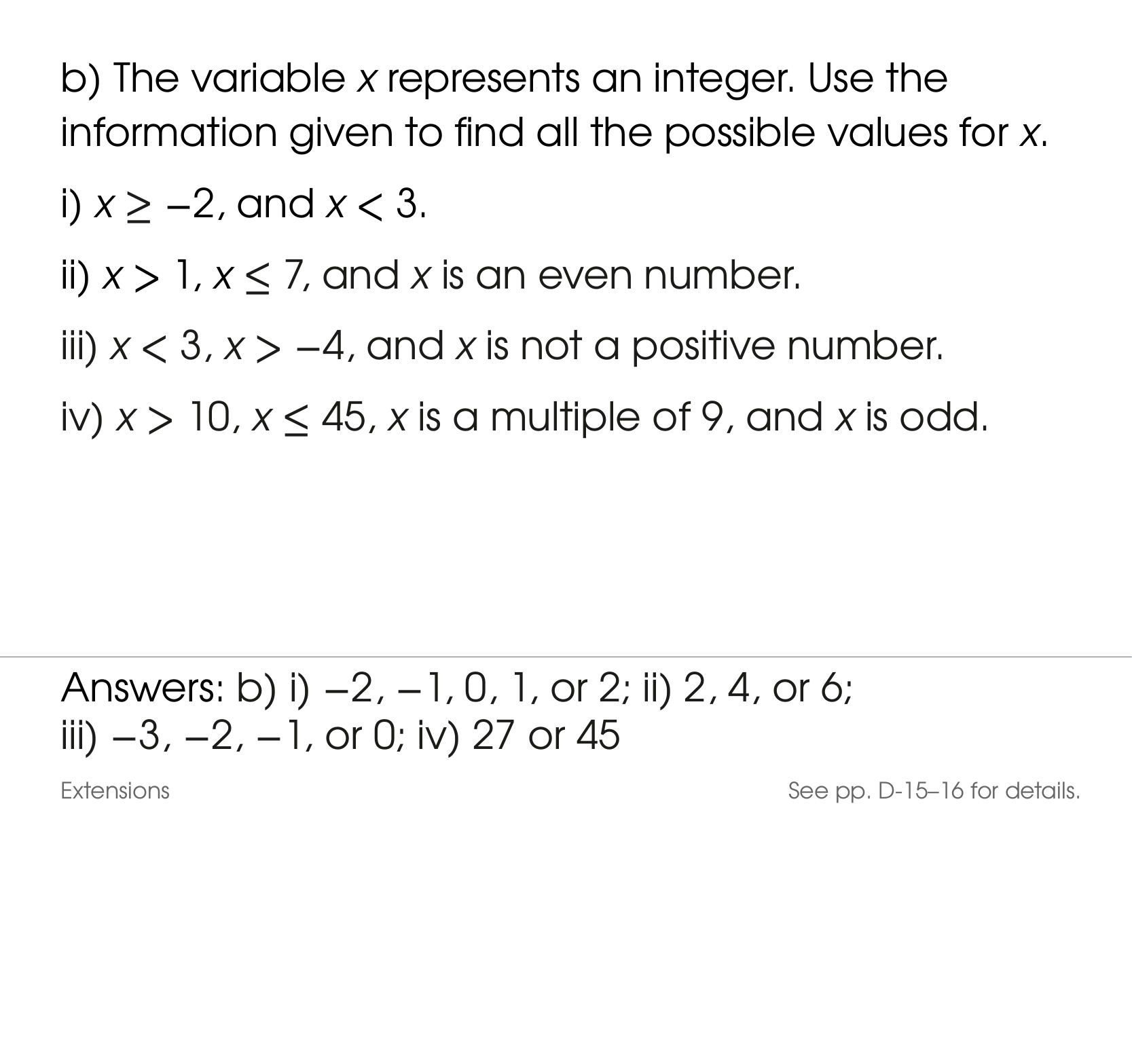

b) The variable x represents an integer. Use the information given to find all the possible values for x.
i) x ≥ −2, and x < 3.
ii) x > 1, x ≤ 7, and x is an even number.
iii) x < 3, x > −4, and x is not a positive number.
iv) x > 10, x ≤ 45, x is a multiple of 9, and x is odd.
Answers: b) i) −2, −1, 0, 1, or 2; ii) 2, 4, or 6;
iii) −3, −2, −1, or 0; iv) 27 or 45
Extensions
See pp. D-15–16 for details.